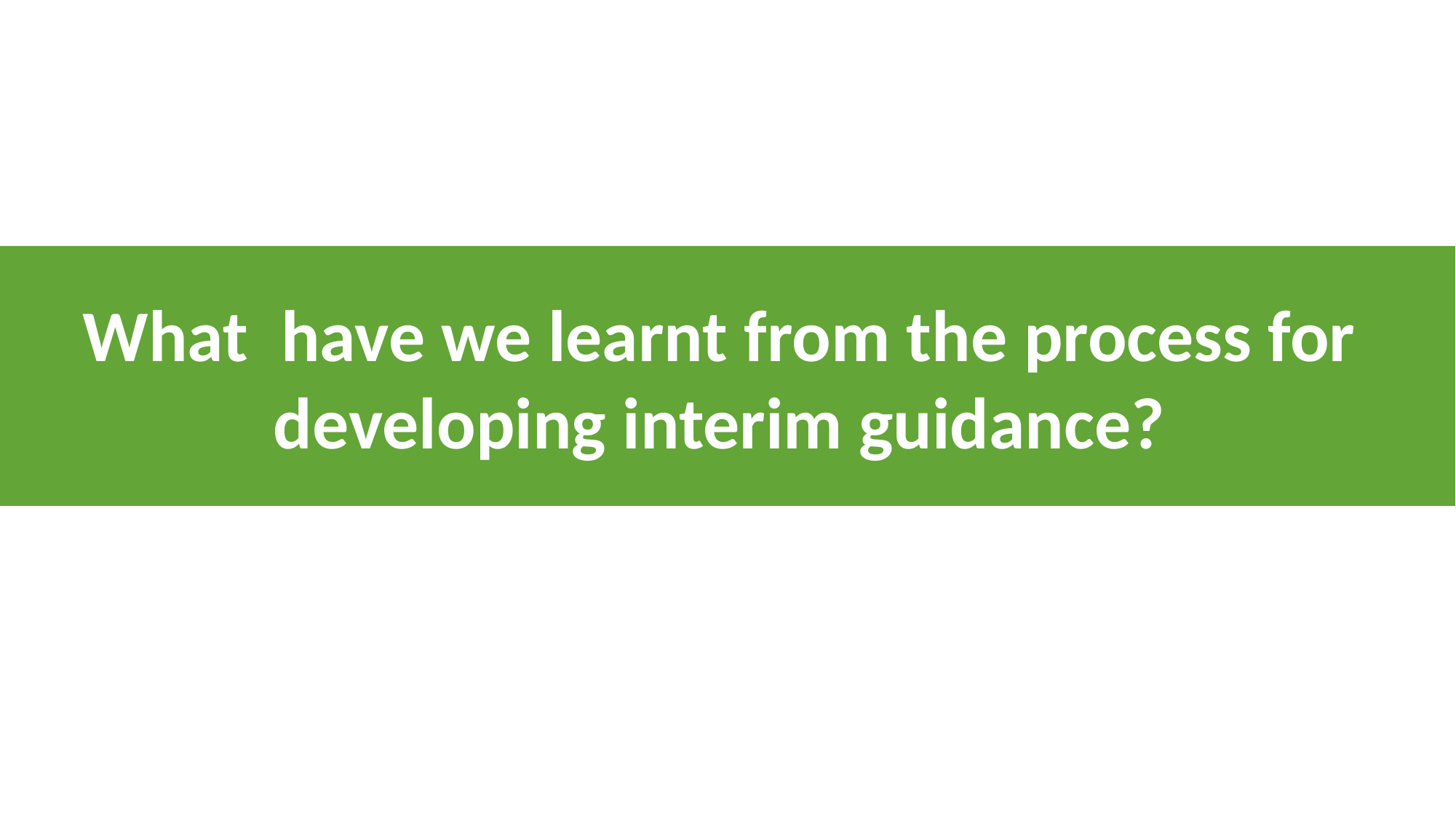

What  have we learnt from the process for  developing interim guidance?